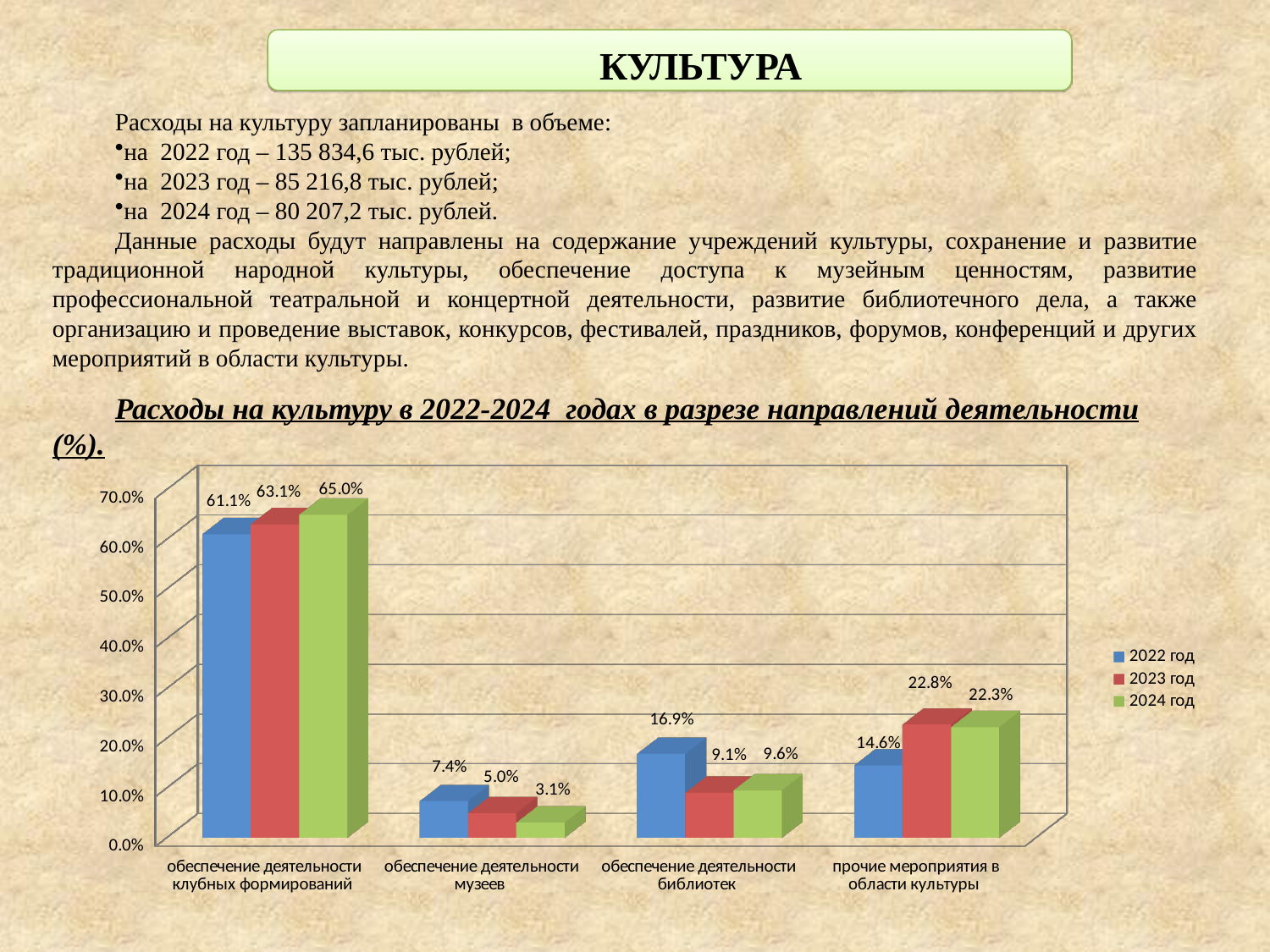

КУЛЬТУРА

Расходы на культуру запланированы  в объеме:
на  2022 год – 135 834,6 тыс. рублей;
на  2023 год – 85 216,8 тыс. рублей;
на  2024 год – 80 207,2 тыс. рублей.
Данные расходы будут направлены на содержание учреждений культуры, сохранение и развитие традиционной народной культуры, обеспечение доступа к музейным ценностям, развитие профессиональной театральной и концертной деятельности, развитие библиотечного дела, а также организацию и проведение выставок, конкурсов, фестивалей, праздников, форумов, конференций и других мероприятий в области культуры.

Расходы на культуру в 2022-2024  годах в разрезе направлений деятельности (%).

[unsupported chart]